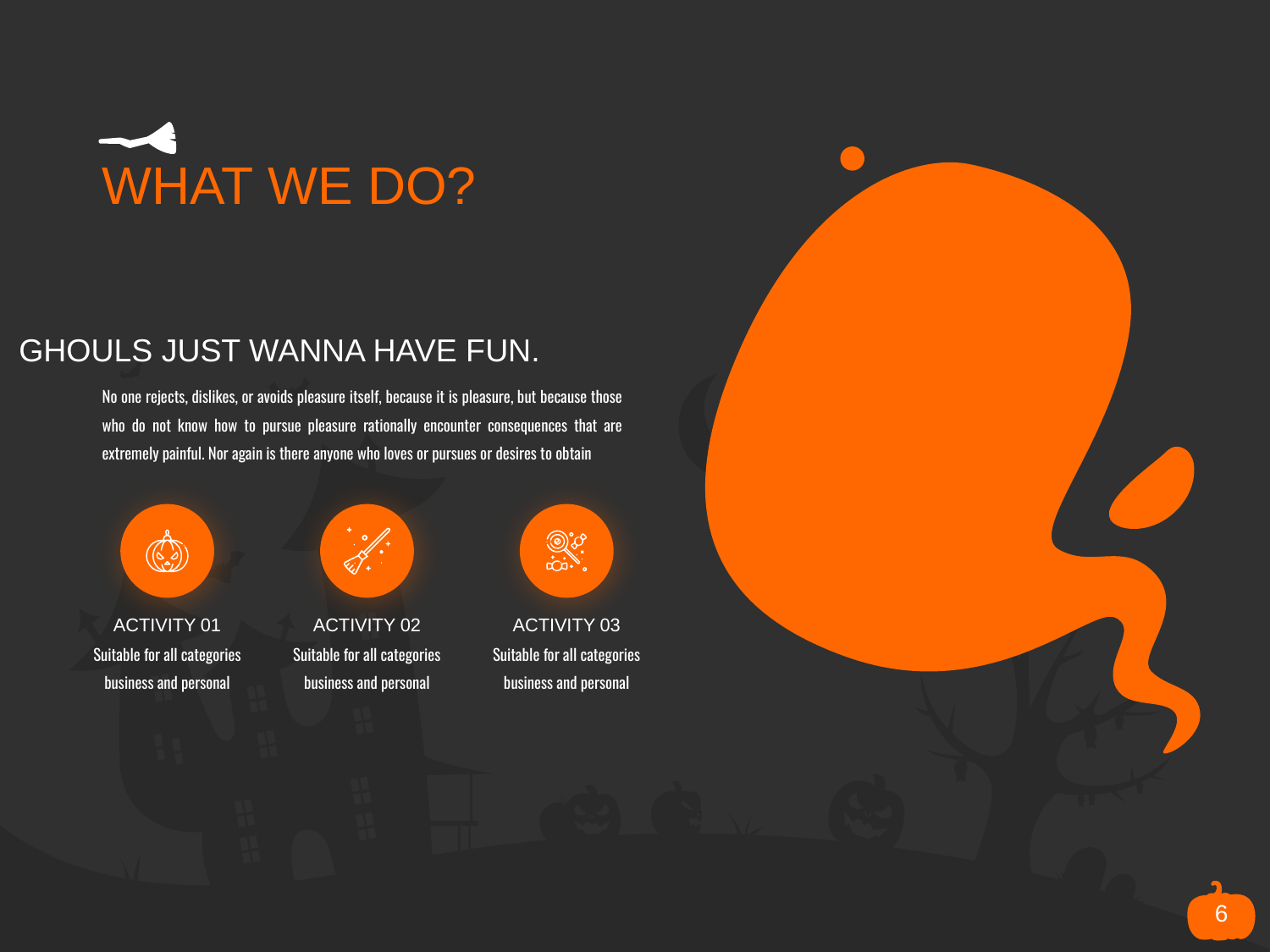

# WHAT WE DO?

GHOULS JUST WANNA HAVE FUN.
No one rejects, dislikes, or avoids pleasure itself, because it is pleasure, but because those who do not know how to pursue pleasure rationally encounter consequences that are extremely painful. Nor again is there anyone who loves or pursues or desires to obtain

ACTIVITY 01
ACTIVITY 02
ACTIVITY 03
Suitable for all categories business and personal
Suitable for all categories business and personal
Suitable for all categories business and personal